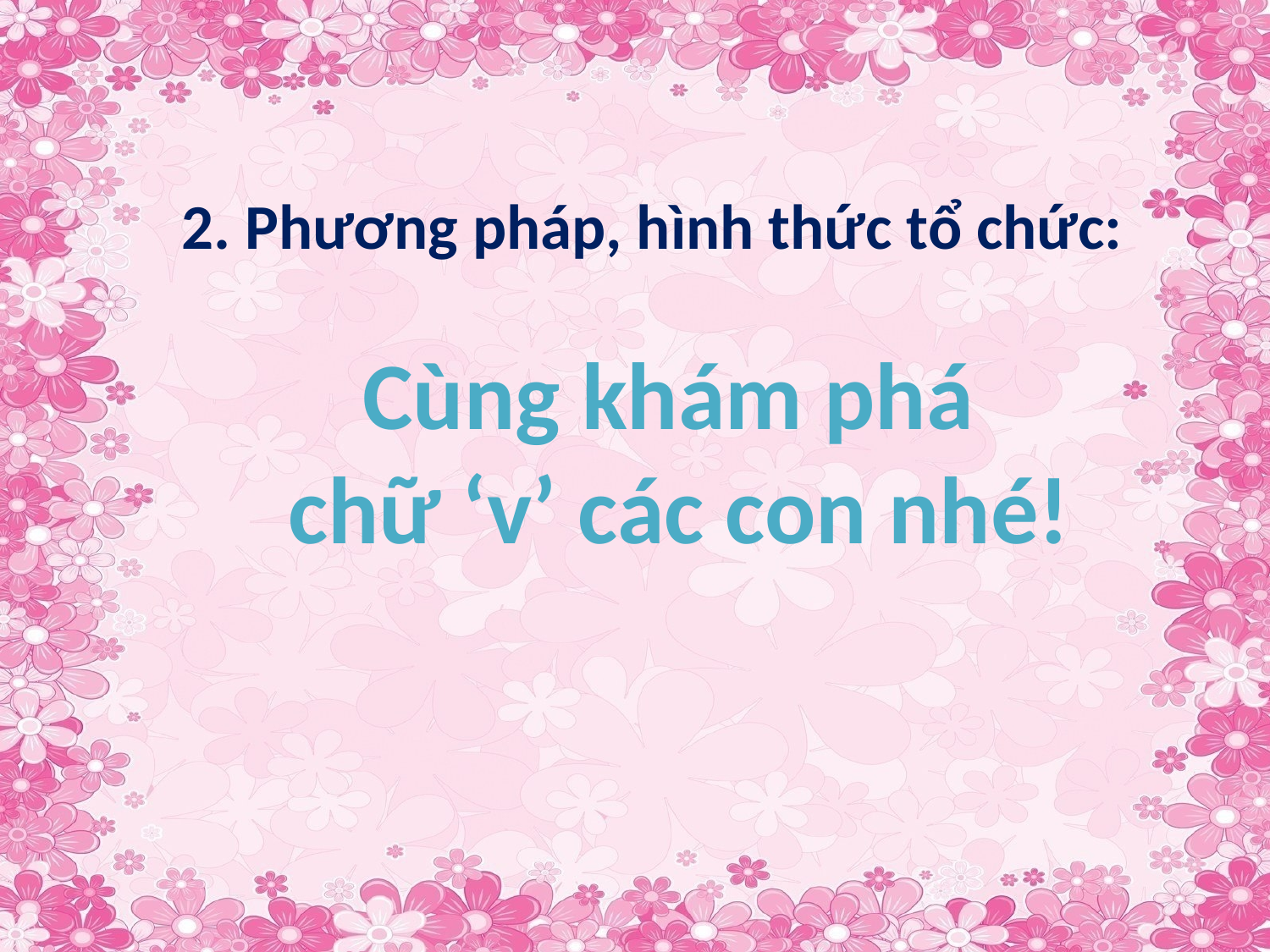

2. Phương pháp, hình thức tổ chức:
Cùng khám phá
 chữ ‘v’ các con nhé!